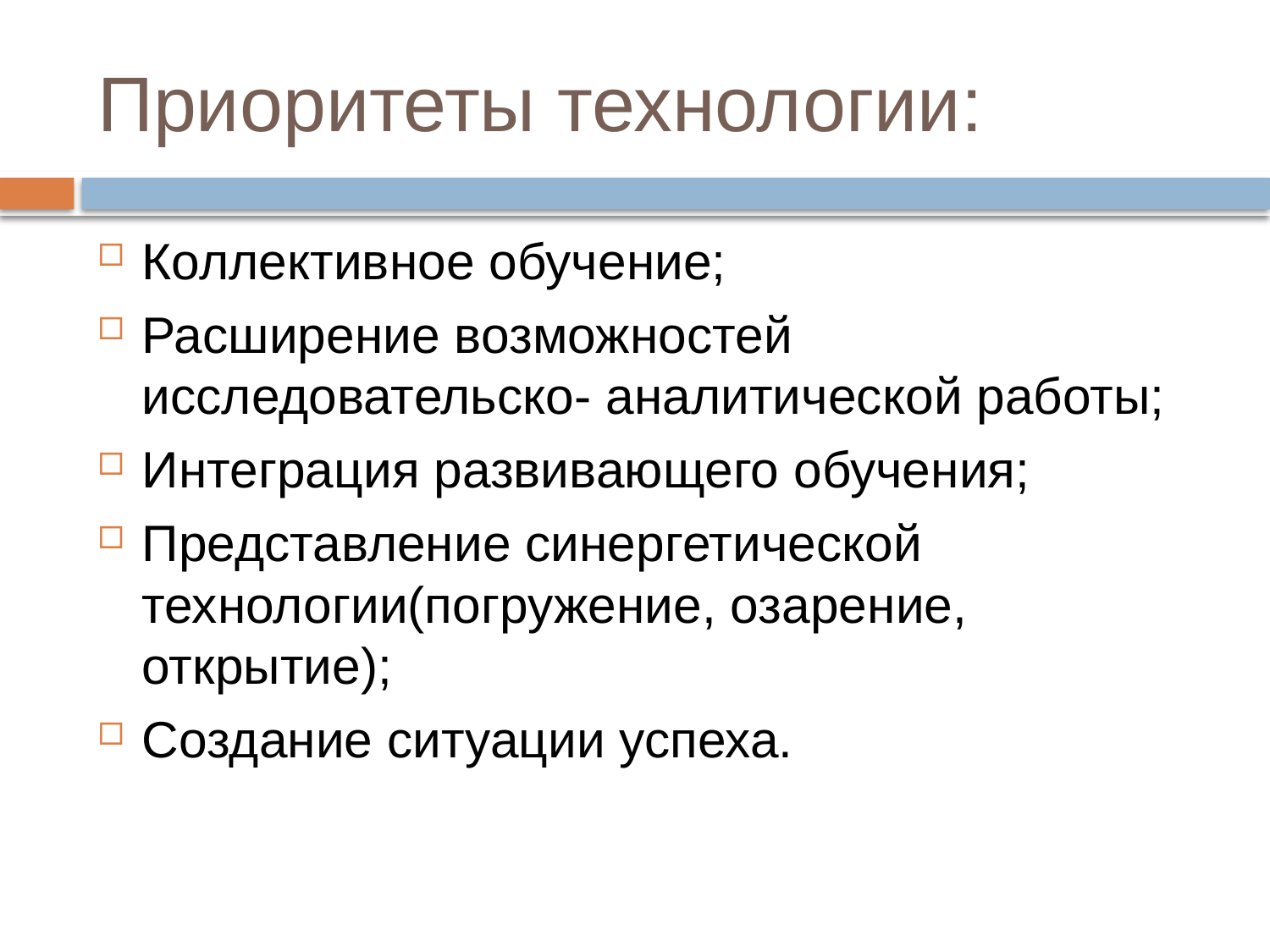

# Приоритеты технологии:
Коллективное обучение;
Расширение возможностей исследовательско- аналитической работы;
Интеграция развивающего обучения;
Представление синергетической технологии(погружение, озарение, открытие);
Создание ситуации успеха.